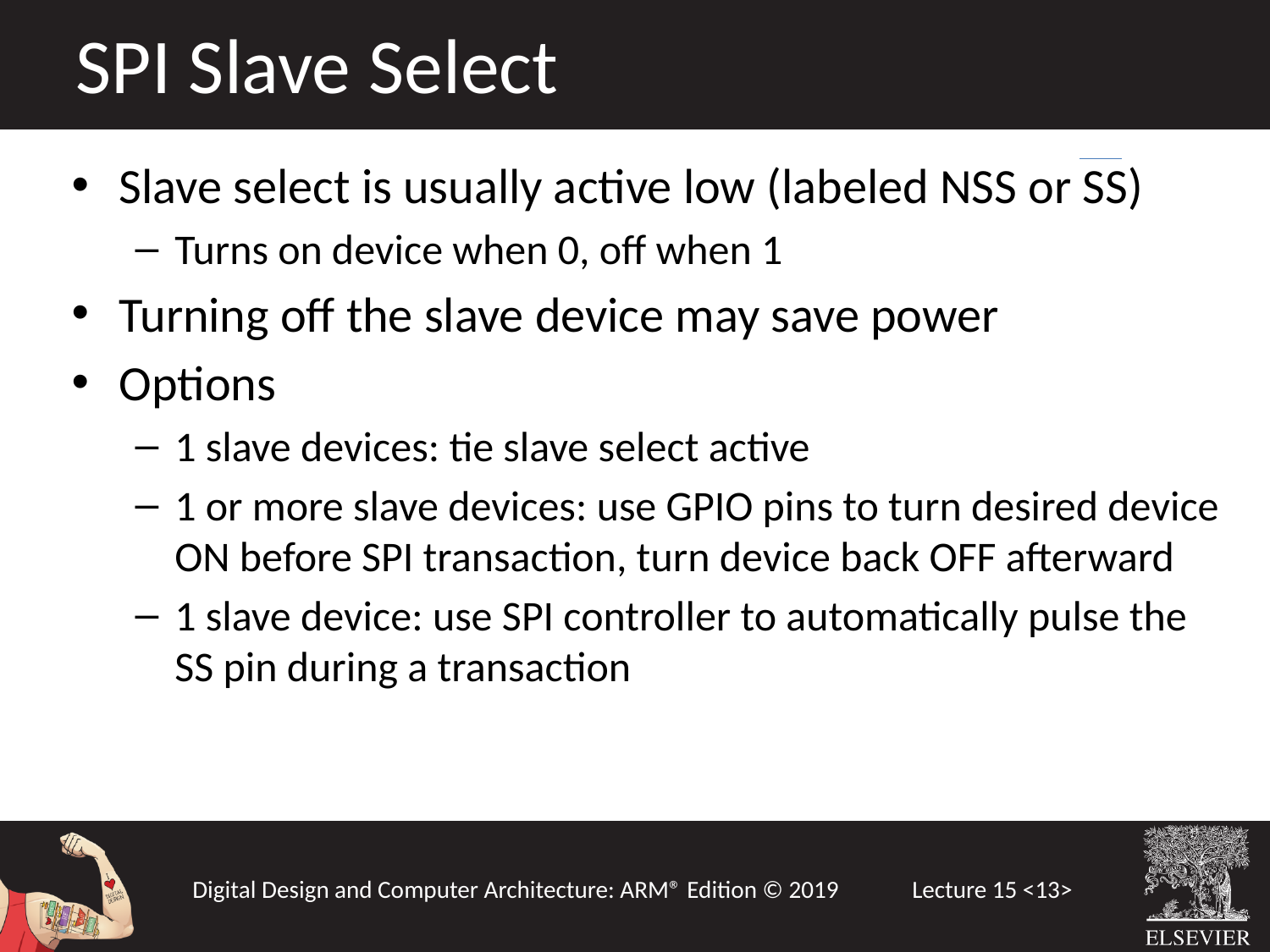

SPI Slave Select
Slave select is usually active low (labeled NSS or SS)
Turns on device when 0, off when 1
Turning off the slave device may save power
Options
1 slave devices: tie slave select active
1 or more slave devices: use GPIO pins to turn desired device ON before SPI transaction, turn device back OFF afterward
1 slave device: use SPI controller to automatically pulse the SS pin during a transaction